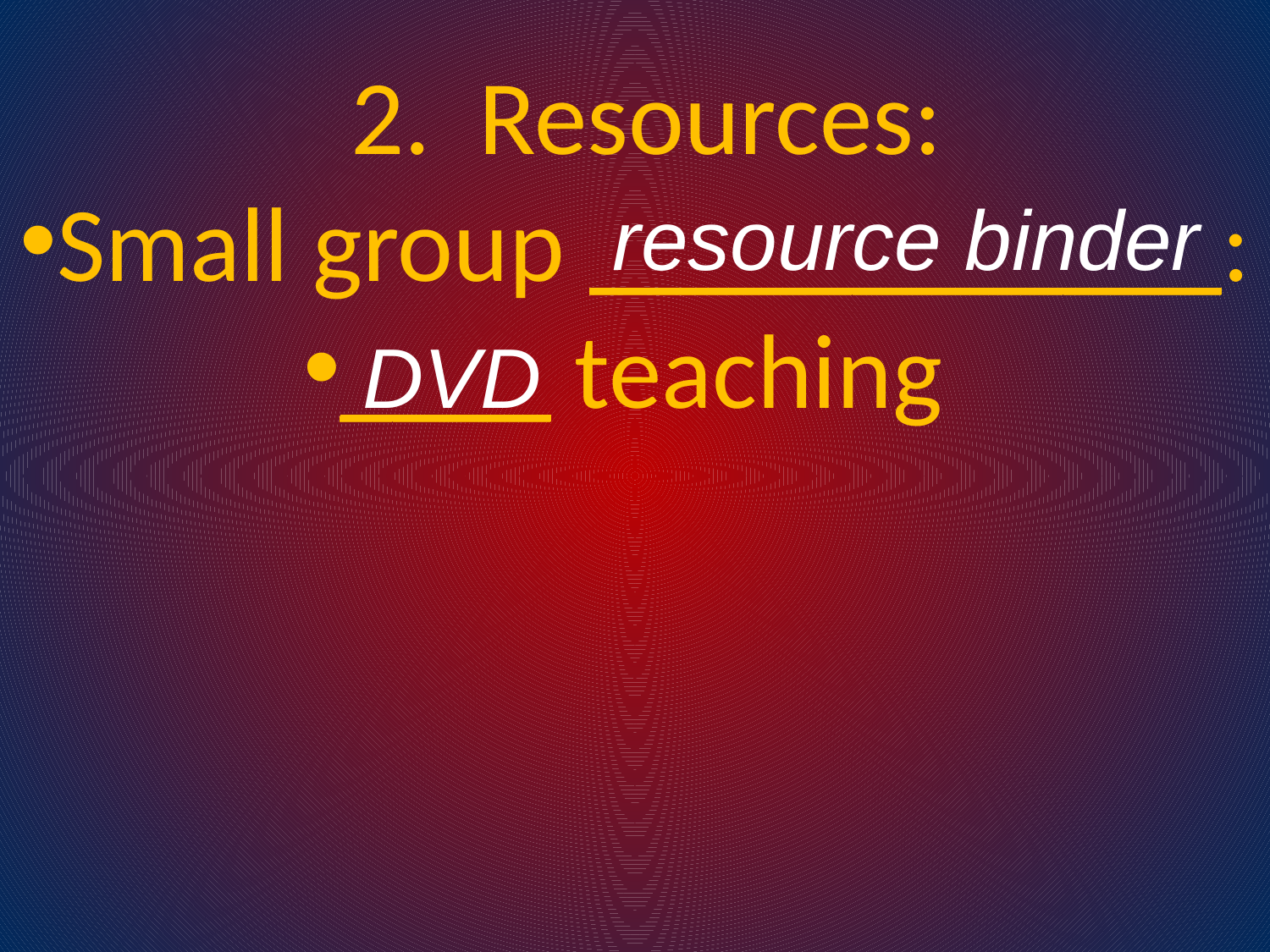

2.  Resources:
Small group ____________:
____ teaching

resource binder
DVD